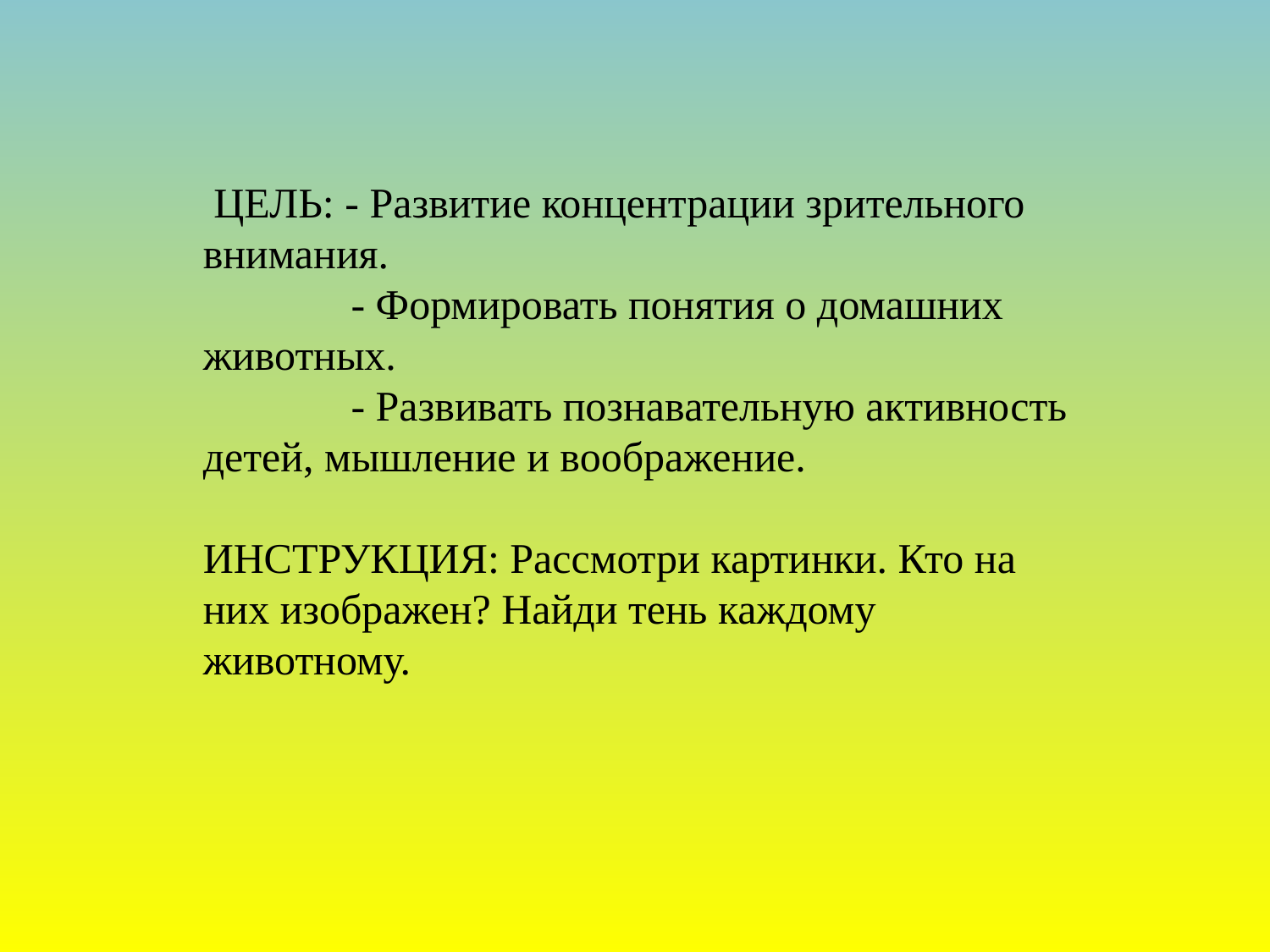

ЦЕЛЬ: - Развитие концентрации зрительного внимания.
              - Формировать понятия о домашних животных.
              - Развивать познавательную активность детей, мышление и воображение.

ИНСТРУКЦИЯ: Рассмотри картинки. Кто на них изображен? Найди тень каждому животному.